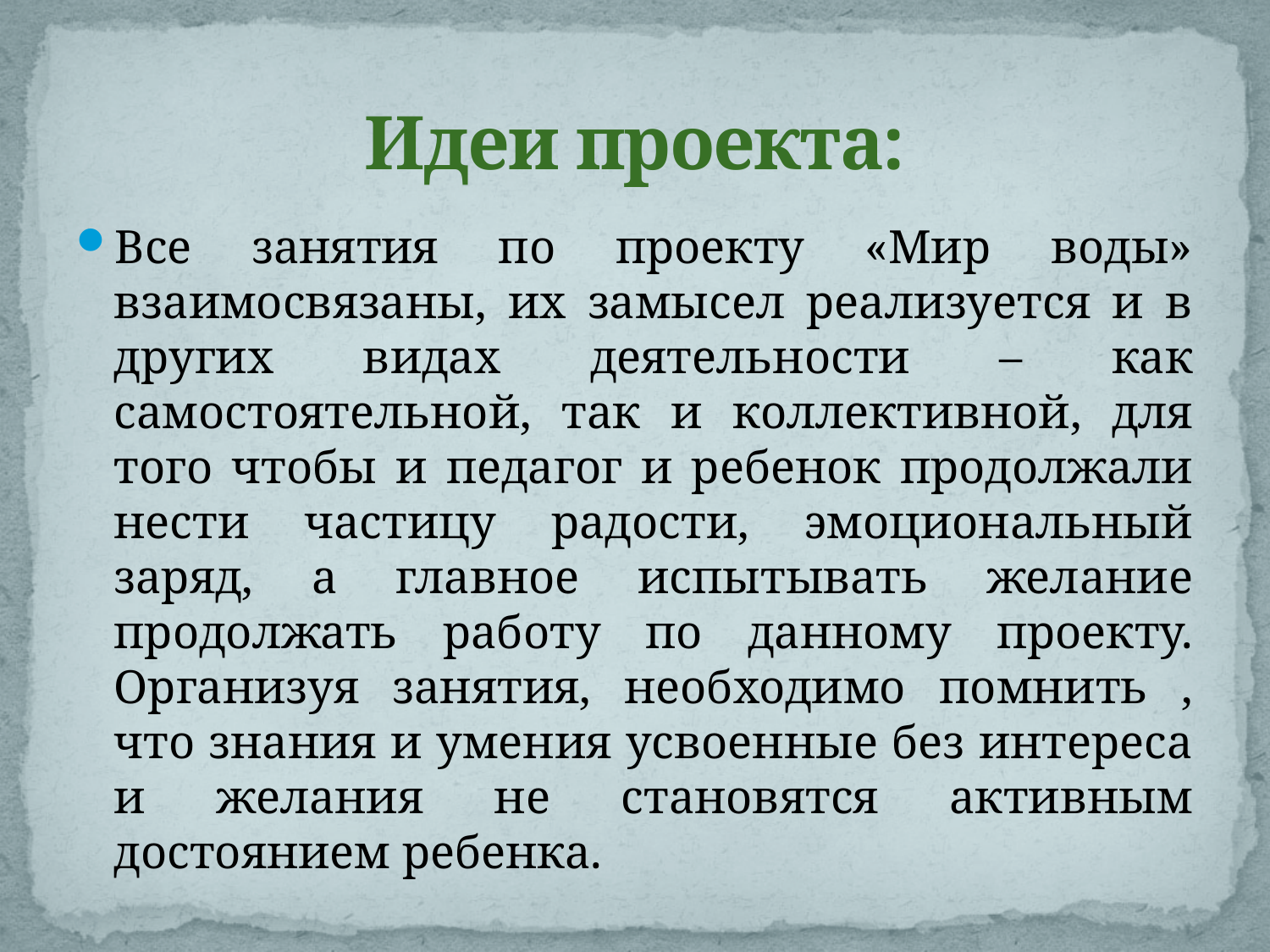

# Идеи проекта:
Все занятия по проекту «Мир воды» взаимосвязаны, их замысел реализуется и в других видах деятельности – как самостоятельной, так и коллективной, для того чтобы и педагог и ребенок продолжали нести частицу радости, эмоциональный заряд, а главное испытывать желание продолжать работу по данному проекту. Организуя занятия, необходимо помнить , что знания и умения усвоенные без интереса и желания не становятся активным достоянием ребенка.